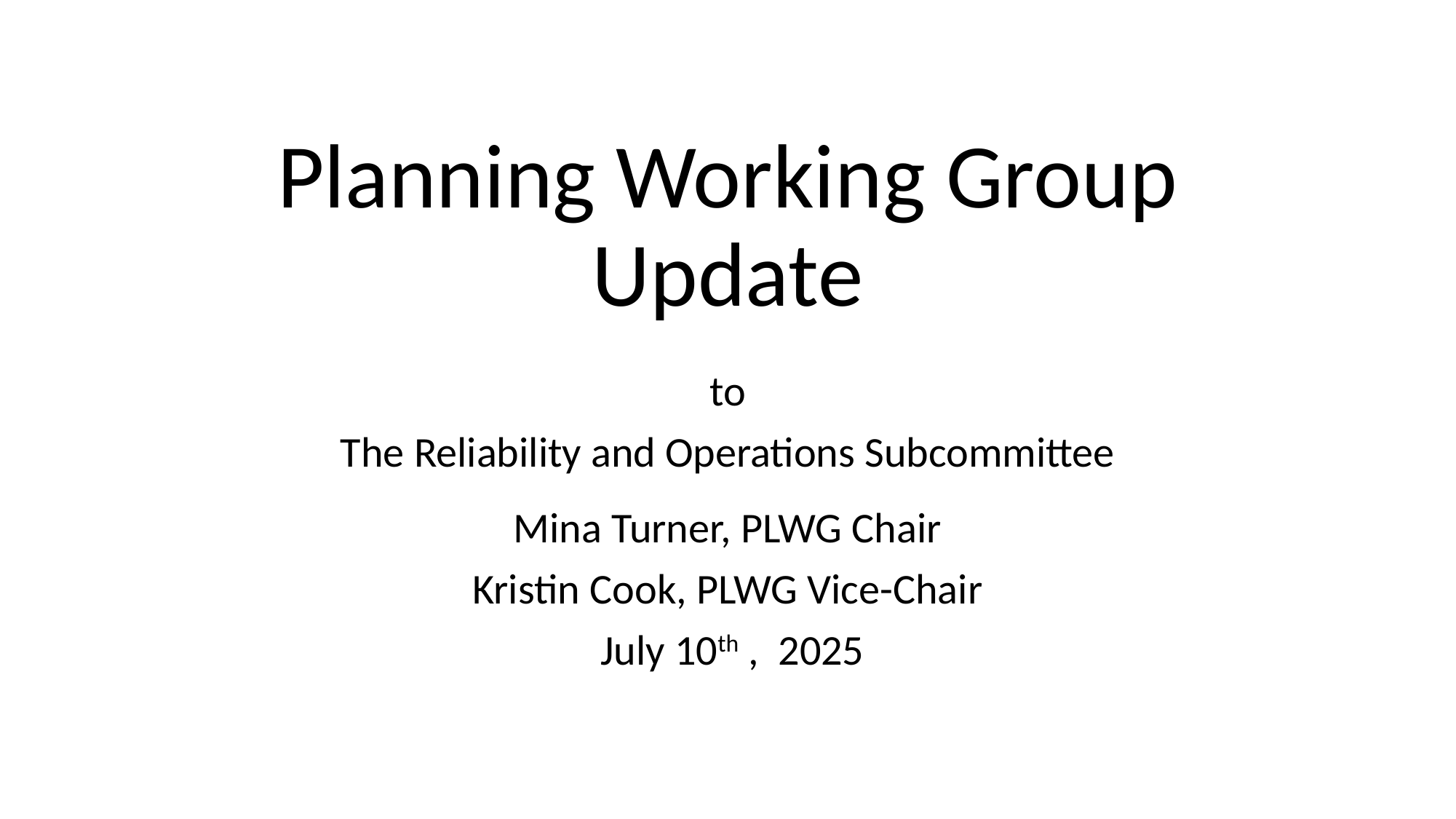

# Planning Working Group Update
to
The Reliability and Operations Subcommittee
Mina Turner, PLWG Chair
Kristin Cook, PLWG Vice-Chair
 July 10th ,  2025